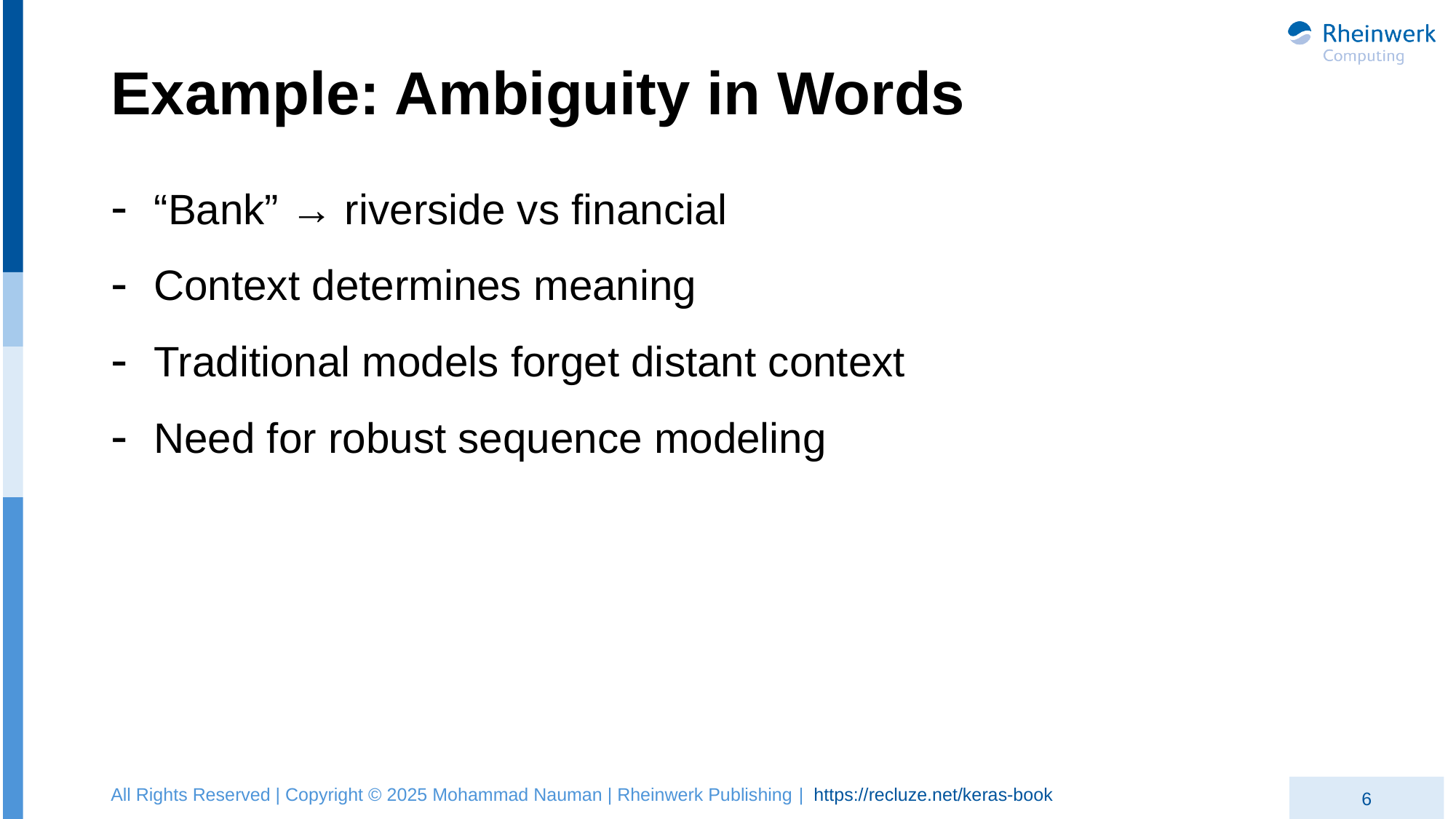

# Example: Ambiguity in Words
“Bank” → riverside vs financial
Context determines meaning
Traditional models forget distant context
Need for robust sequence modeling